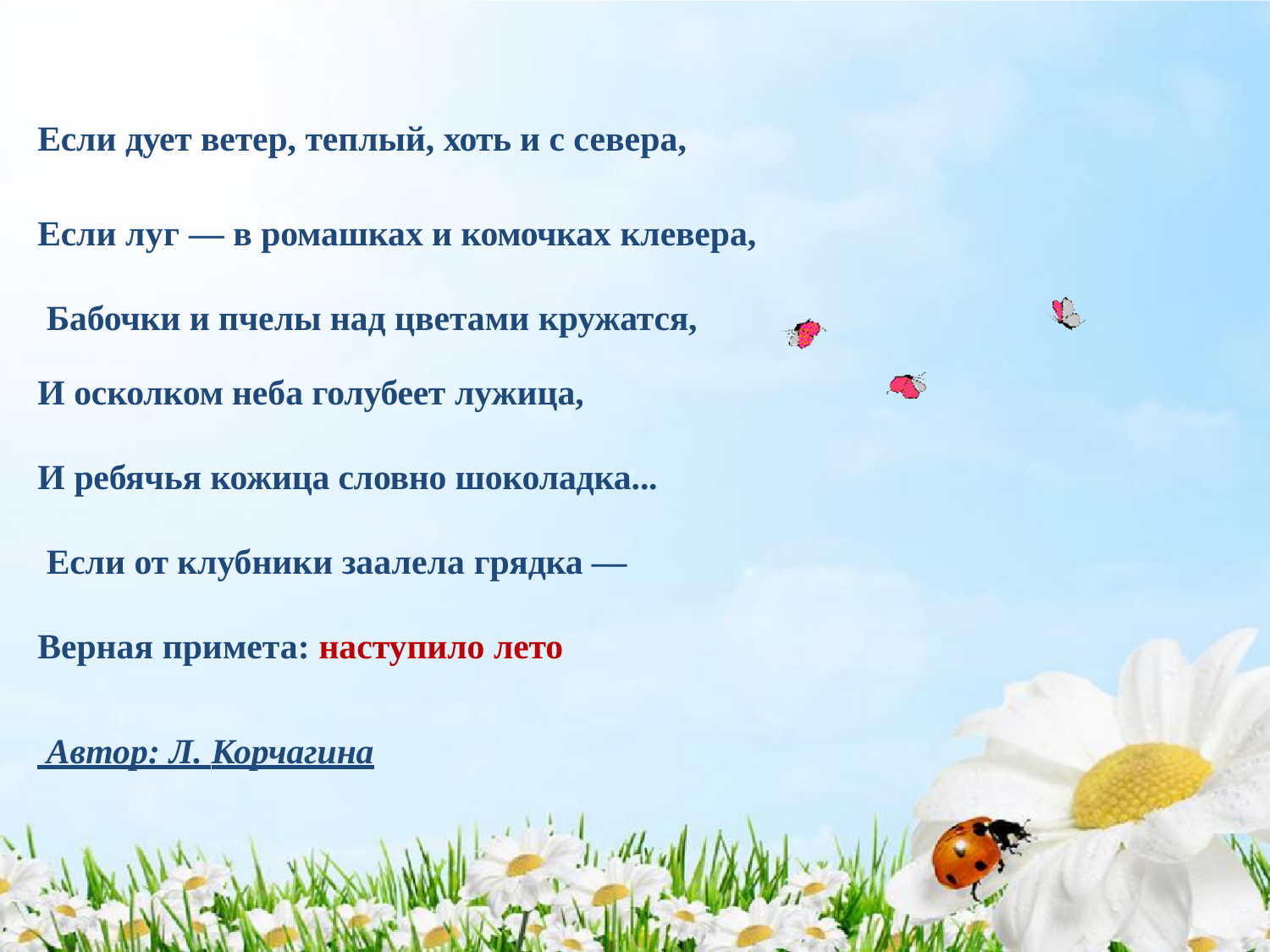

Если дует ветер, теплый, хоть и с севера,
Если луг — в ромашках и комочках клевера,  Бабочки и пчелы над цветами кружатся,
И осколком неба голубеет лужица,
И ребячья кожица словно шоколадка...  Если от клубники заалела грядка —  Верная примета: наступило лето

 Автор: Л. Корчагина